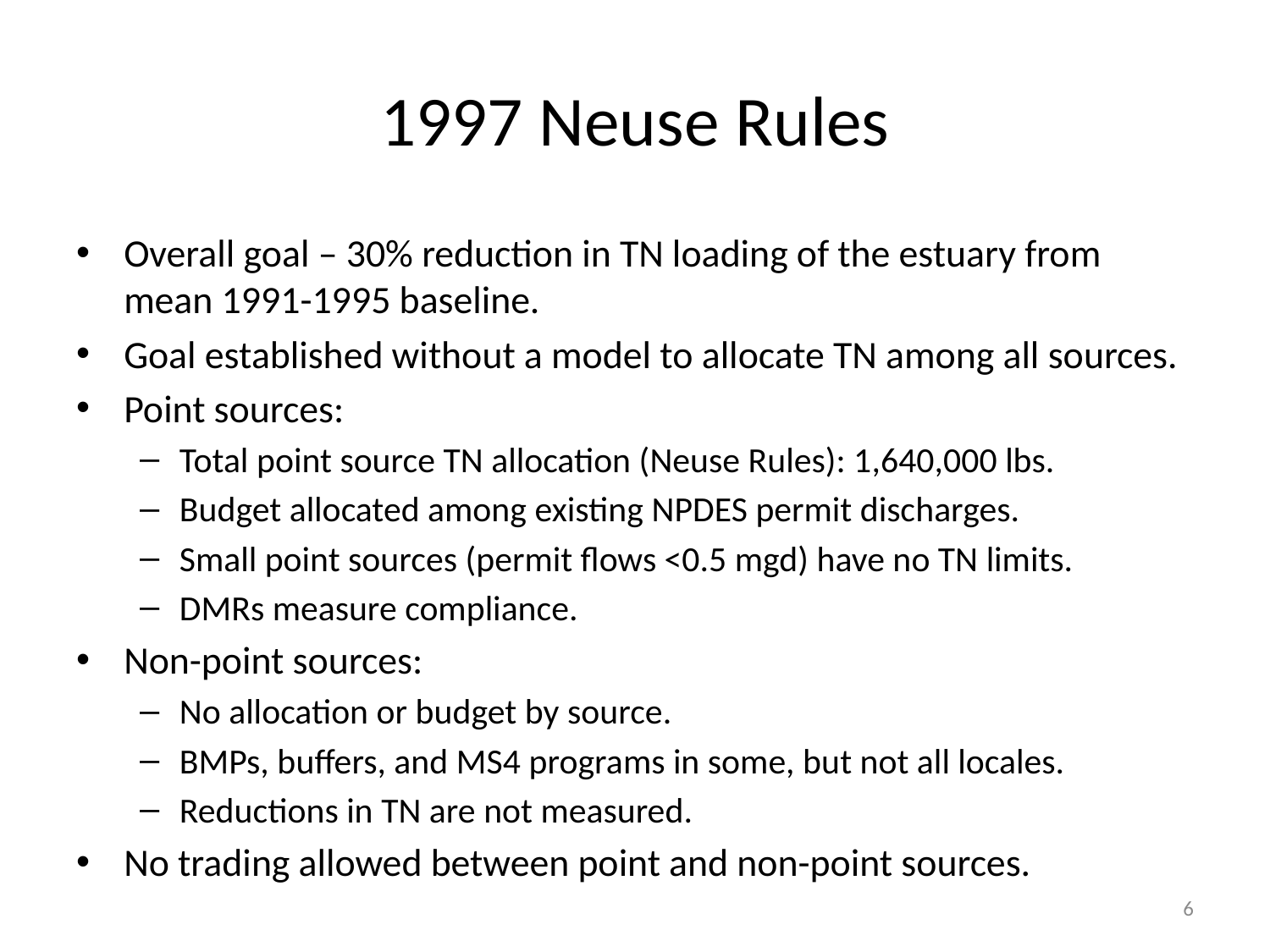

# 1997 Neuse Rules
Overall goal – 30% reduction in TN loading of the estuary from mean 1991-1995 baseline.
Goal established without a model to allocate TN among all sources.
Point sources:
Total point source TN allocation (Neuse Rules): 1,640,000 lbs.
Budget allocated among existing NPDES permit discharges.
Small point sources (permit flows <0.5 mgd) have no TN limits.
DMRs measure compliance.
Non-point sources:
No allocation or budget by source.
BMPs, buffers, and MS4 programs in some, but not all locales.
Reductions in TN are not measured.
No trading allowed between point and non-point sources.

6